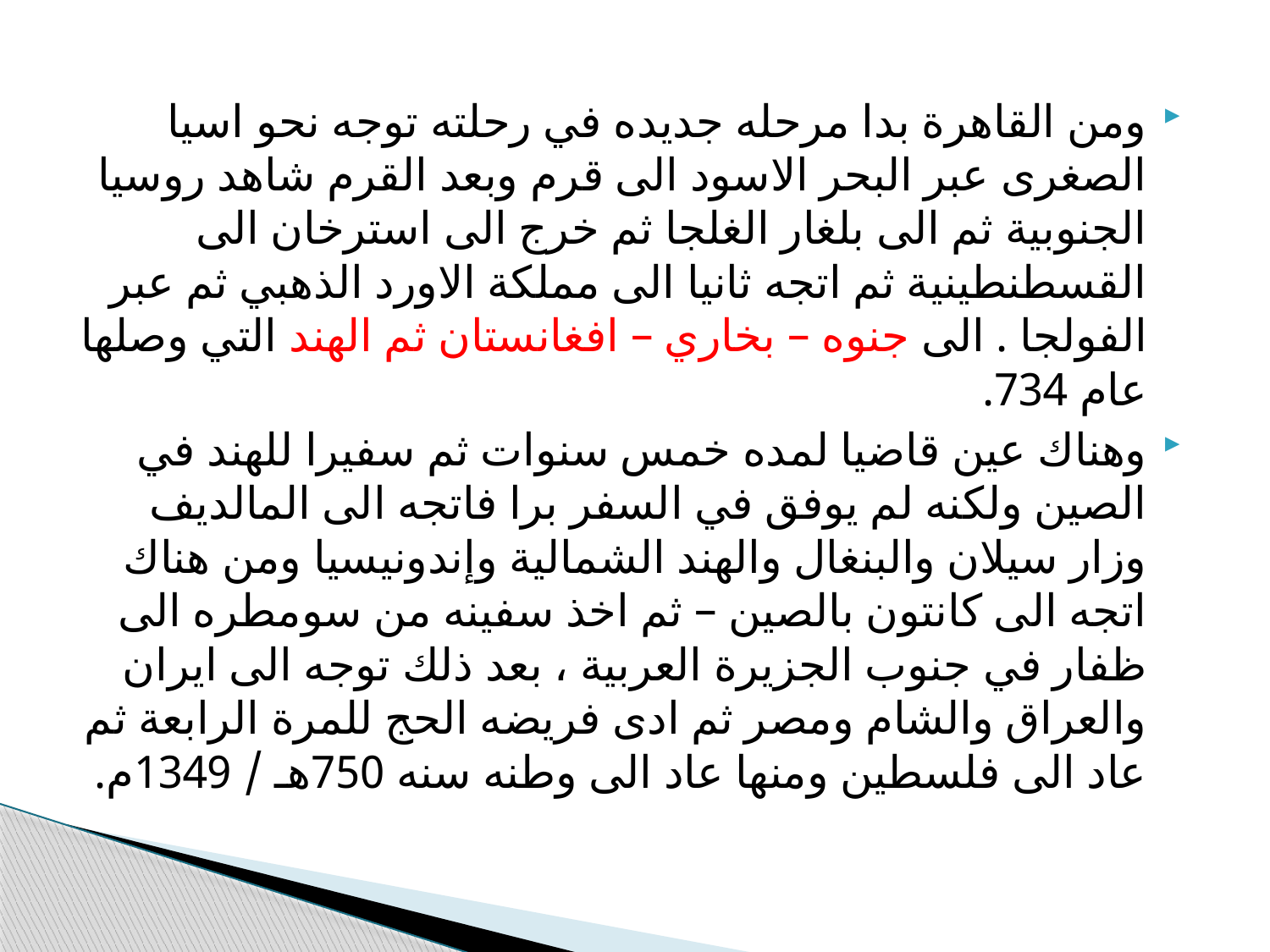

ومن القاهرة بدا مرحله جديده في رحلته توجه نحو اسيا الصغرى عبر البحر الاسود الى قرم وبعد القرم شاهد روسيا الجنوبية ثم الى بلغار الغلجا ثم خرج الى استرخان الى القسطنطينية ثم اتجه ثانيا الى مملكة الاورد الذهبي ثم عبر الفولجا . الى جنوه – بخاري – افغانستان ثم الهند التي وصلها عام 734.
وهناك عين قاضيا لمده خمس سنوات ثم سفيرا للهند في الصين ولكنه لم يوفق في السفر برا فاتجه الى المالديف وزار سيلان والبنغال والهند الشمالية وإندونيسيا ومن هناك اتجه الى كانتون بالصين – ثم اخذ سفينه من سومطره الى ظفار في جنوب الجزيرة العربية ، بعد ذلك توجه الى ايران والعراق والشام ومصر ثم ادى فريضه الحج للمرة الرابعة ثم عاد الى فلسطين ومنها عاد الى وطنه سنه 750هـ / 1349م.